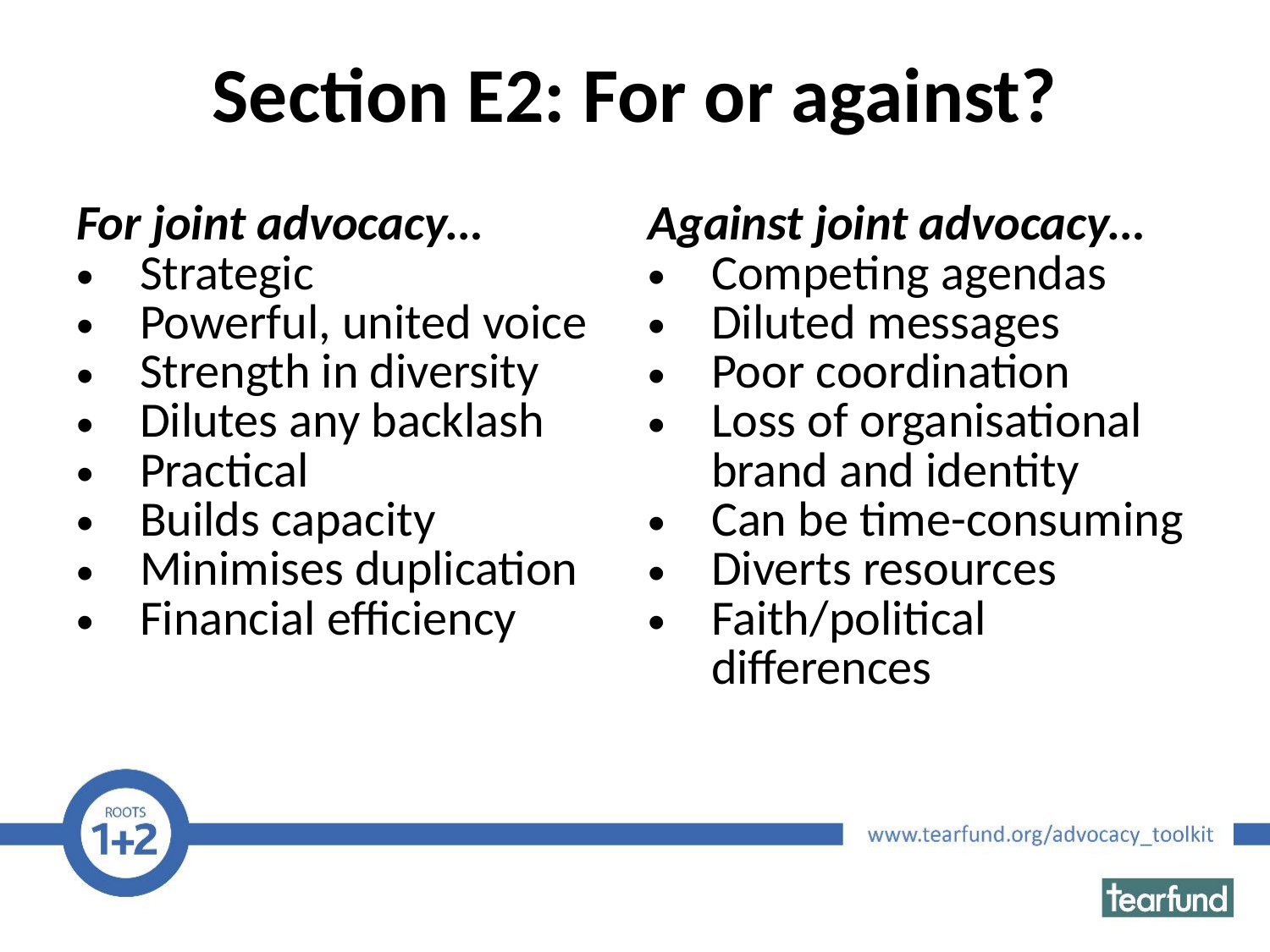

# Section E2: For or against?
| For joint advocacy… Strategic Powerful, united voice Strength in diversity Dilutes any backlash Practical Builds capacity Minimises duplication Financial efficiency | Against joint advocacy… Competing agendas Diluted messages Poor coordination Loss of organisational brand and identity Can be time-consuming Diverts resources Faith/political differences |
| --- | --- |
|  |  |